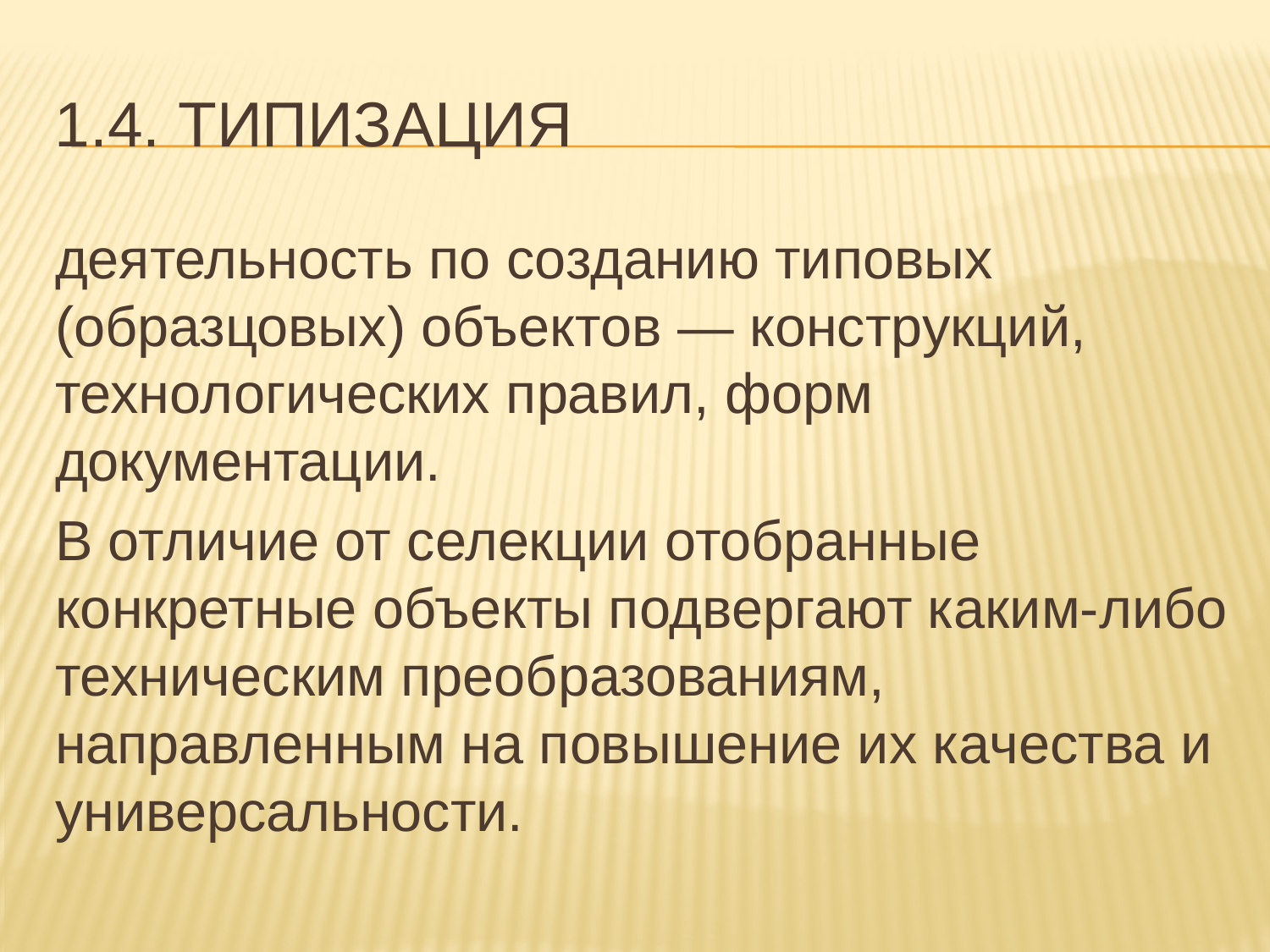

# 1.4. типизация
деятельность по созданию типовых (образцовых) объектов — конструкций, технологических правил, форм документации.
В отличие от селекции отобранные конкретные объекты подвергают каким-либо техническим преобразованиям, направленным на повышение их качества и универсальности.